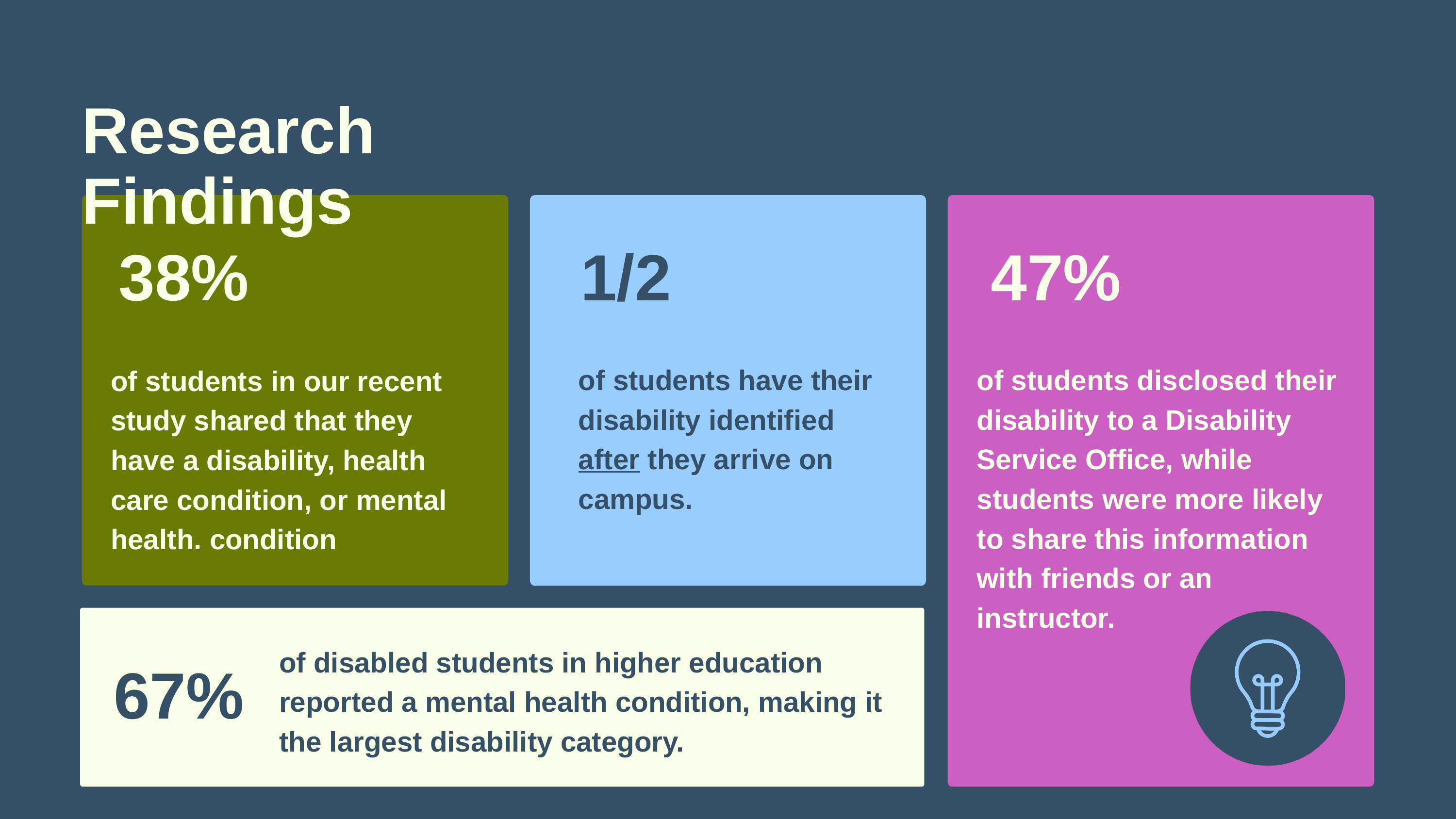

Research Findings

38%
1/2
47%
of students have their disability identified after they arrive on campus.
of students disclosed their disability to a Disability Service Office, while students were more likely to share this information with friends or an instructor.
of students in our recent study shared that they have a disability, health care condition, or mental health. condition

of disabled students in higher education reported a mental health condition, making it the largest disability category.

67%